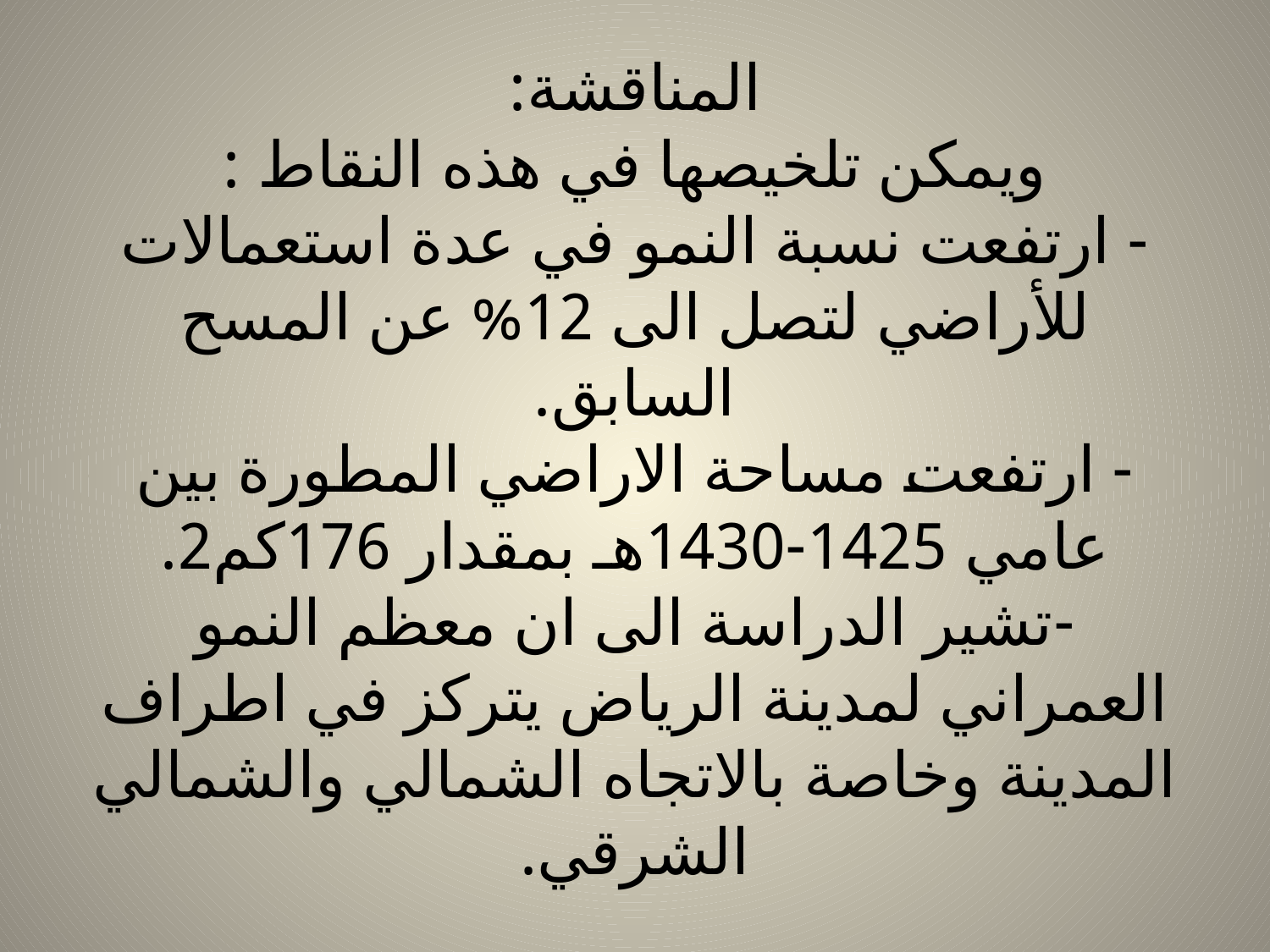

# المناقشة: ويمكن تلخيصها في هذه النقاط : - ارتفعت نسبة النمو في عدة استعمالات للأراضي لتصل الى 12% عن المسح السابق. - ارتفعت مساحة الاراضي المطورة بين عامي 1425-1430هـ بمقدار 176كم2. -تشير الدراسة الى ان معظم النمو العمراني لمدينة الرياض يتركز في اطراف المدينة وخاصة بالاتجاه الشمالي والشمالي الشرقي.